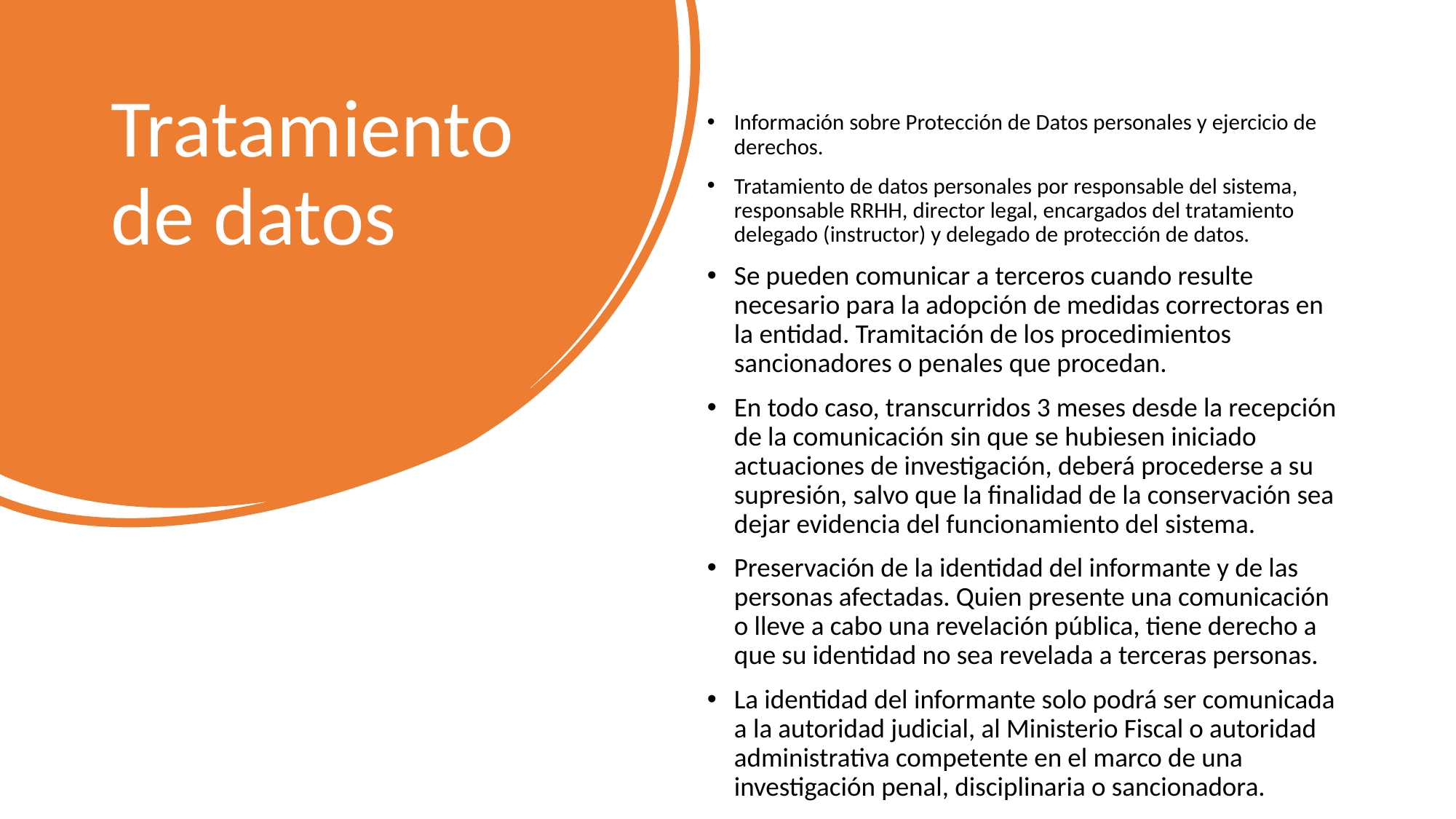

# Tratamiento de datos
Información sobre Protección de Datos personales y ejercicio de derechos.
Tratamiento de datos personales por responsable del sistema, responsable RRHH, director legal, encargados del tratamiento delegado (instructor) y delegado de protección de datos.
Se pueden comunicar a terceros cuando resulte necesario para la adopción de medidas correctoras en la entidad. Tramitación de los procedimientos sancionadores o penales que procedan.
En todo caso, transcurridos 3 meses desde la recepción de la comunicación sin que se hubiesen iniciado actuaciones de investigación, deberá procederse a su supresión, salvo que la finalidad de la conservación sea dejar evidencia del funcionamiento del sistema.
Preservación de la identidad del informante y de las personas afectadas. Quien presente una comunicación o lleve a cabo una revelación pública, tiene derecho a que su identidad no sea revelada a terceras personas.
La identidad del informante solo podrá ser comunicada a la autoridad judicial, al Ministerio Fiscal o autoridad administrativa competente en el marco de una investigación penal, disciplinaria o sancionadora.